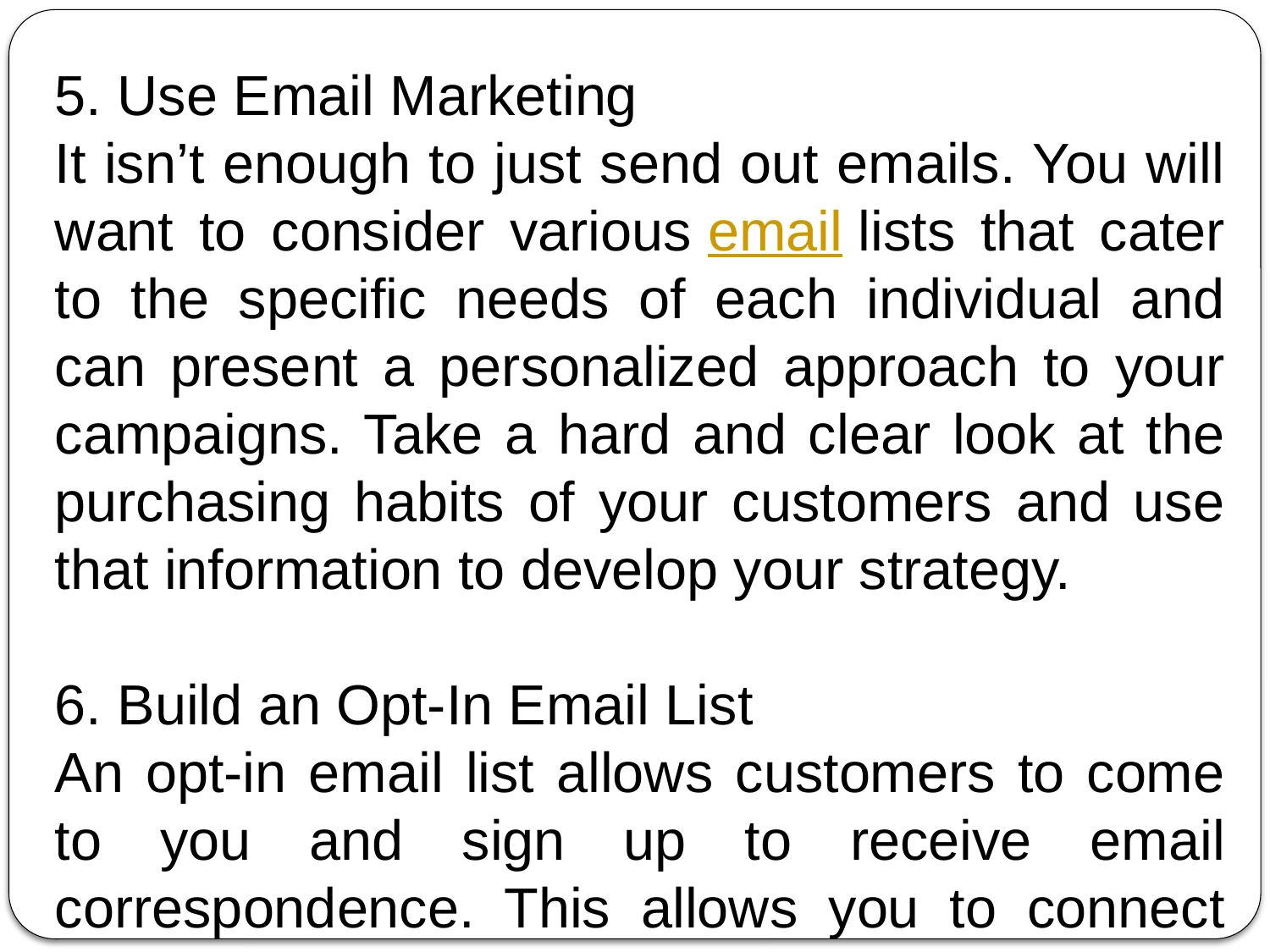

5. Use Email Marketing
It isn’t enough to just send out emails. You will want to consider various email lists that cater to the specific needs of each individual and can present a personalized approach to your campaigns. Take a hard and clear look at the purchasing habits of your customers and use that information to develop your strategy.

6. Build an Opt-In Email List
An opt-in email list allows customers to come to you and sign up to receive email correspondence. This allows you to connect with potential customers and current clients.